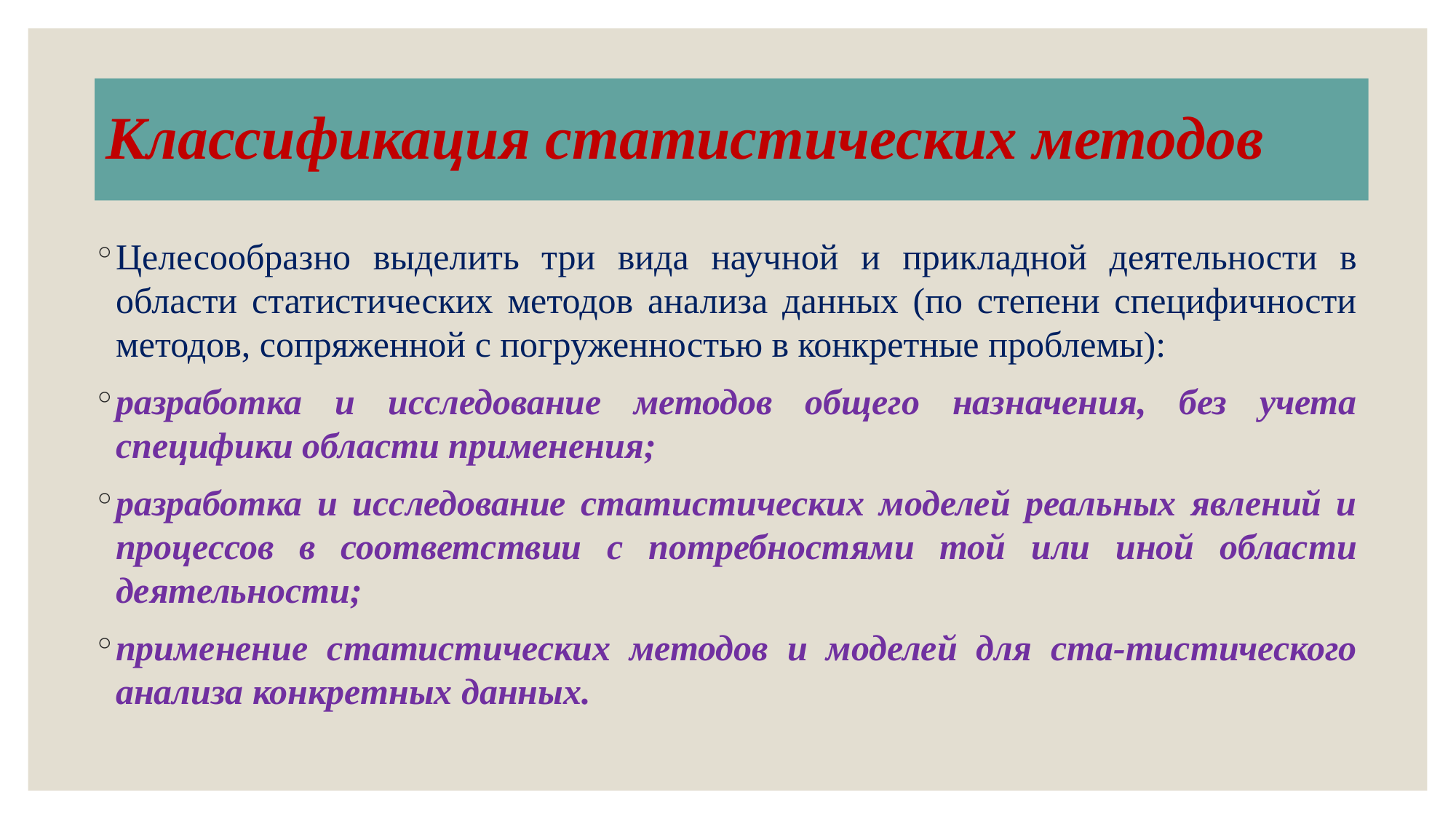

# Классификация статистических методов
Целесообразно выделить три вида научной и прикладной деятельности в области статистических методов анализа данных (по степени специфичности методов, сопряженной с погруженностью в конкретные проблемы):
разработка и исследование методов общего назначения, без учета специфики области применения;
разработка и исследование статистических моделей реальных явлений и процессов в соответствии с потребностями той или иной области деятельности;
применение статистических методов и моделей для ста-тистического анализа конкретных данных.